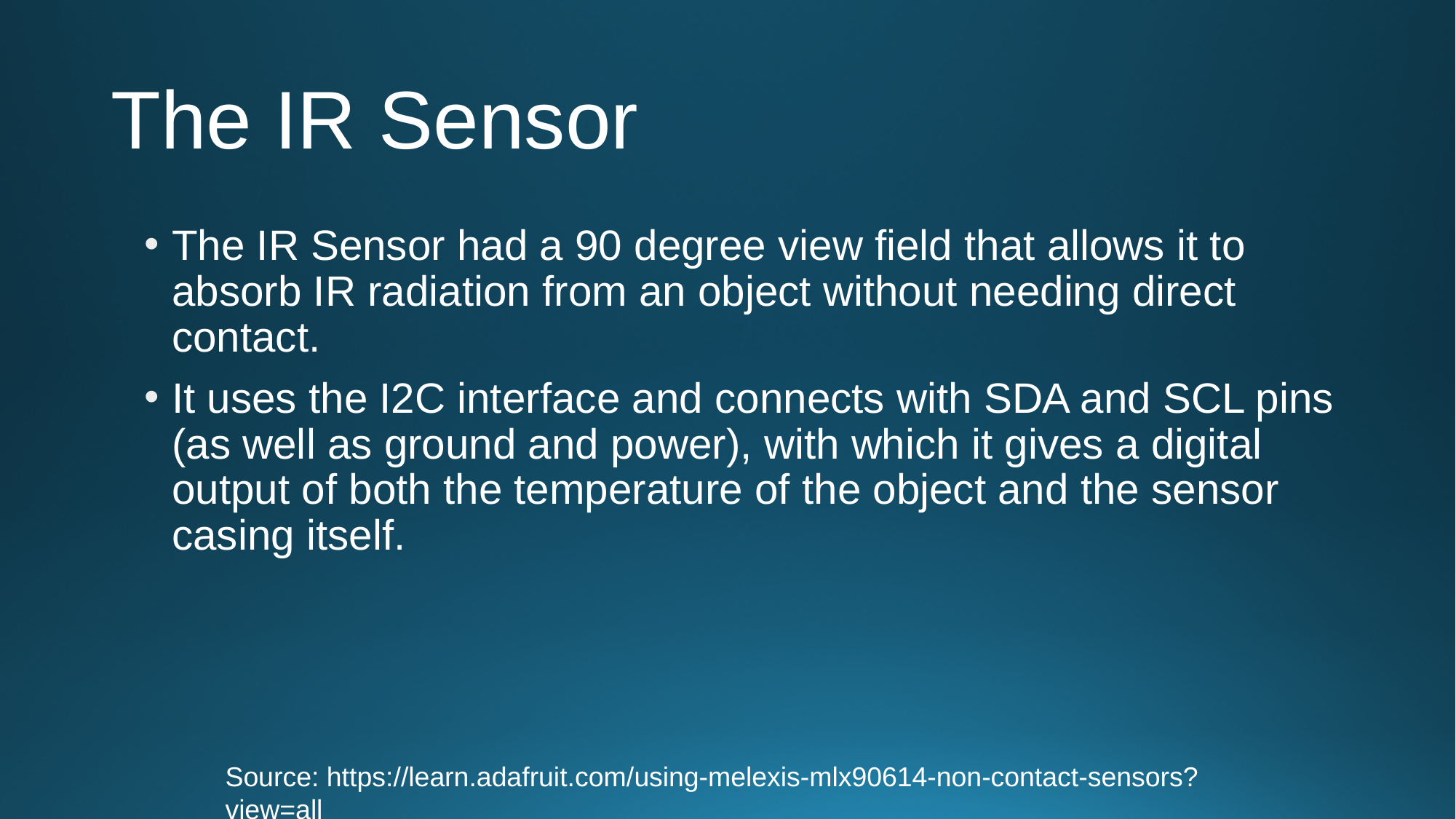

# The IR Sensor
The IR Sensor had a 90 degree view field that allows it to absorb IR radiation from an object without needing direct contact.
It uses the I2C interface and connects with SDA and SCL pins (as well as ground and power), with which it gives a digital output of both the temperature of the object and the sensor casing itself.
Source: https://learn.adafruit.com/using-melexis-mlx90614-non-contact-sensors?view=all